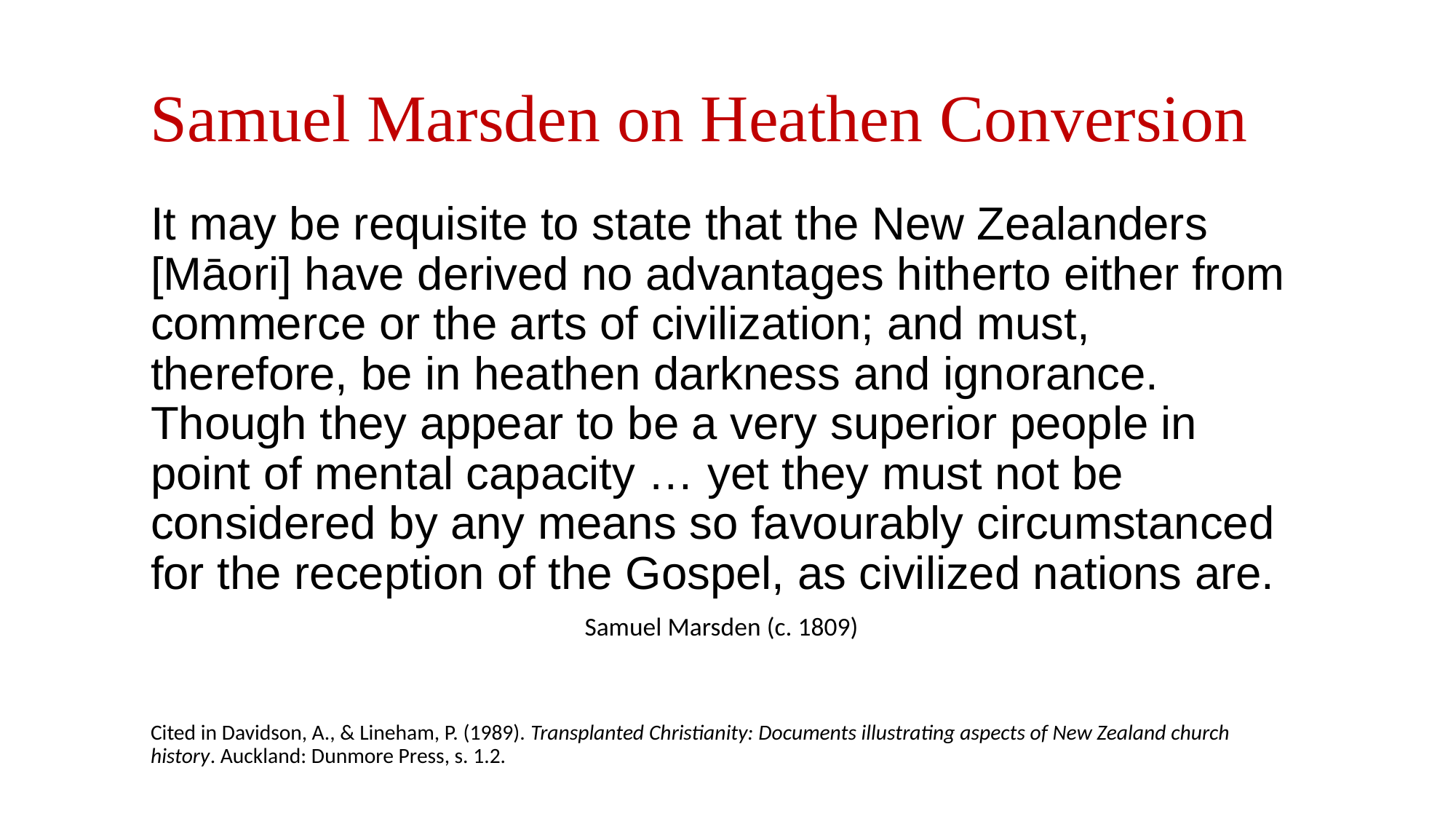

# Samuel Marsden on Heathen Conversion
It may be requisite to state that the New Zealanders [Māori] have derived no advantages hitherto either from commerce or the arts of civilization; and must, therefore, be in heathen darkness and ignorance. Though they appear to be a very superior people in point of mental capacity … yet they must not be considered by any means so favourably circumstanced for the reception of the Gospel, as civilized nations are.
Samuel Marsden (c. 1809)

Cited in Davidson, A., & Lineham, P. (1989). Transplanted Christianity: Documents illustrating aspects of New Zealand church history. Auckland: Dunmore Press, s. 1.2.